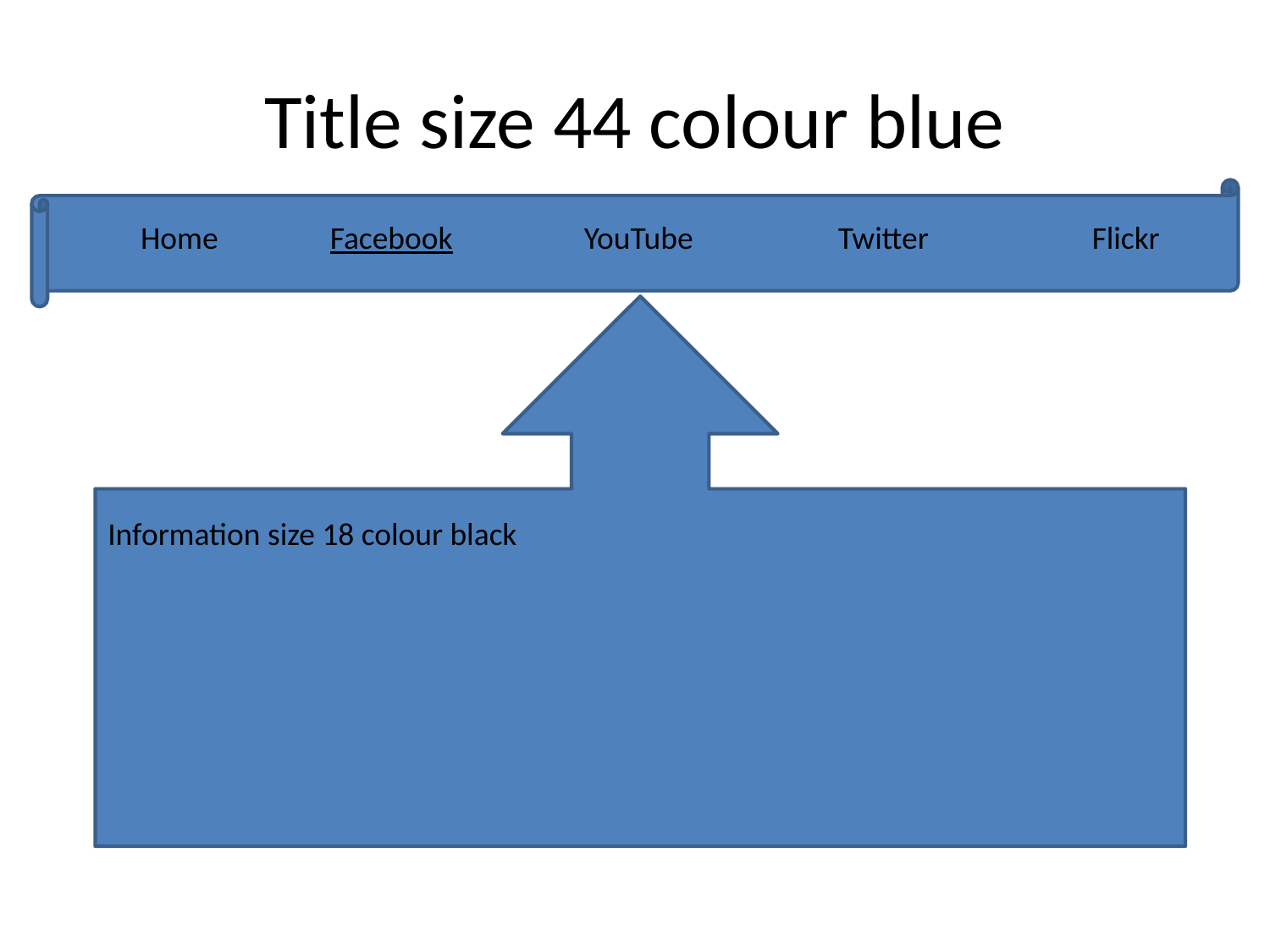

# Title size 44 colour blue

         Home      	Facebook    	YouTube     	Twitter   	 	Flickr

Information size 18 colour black